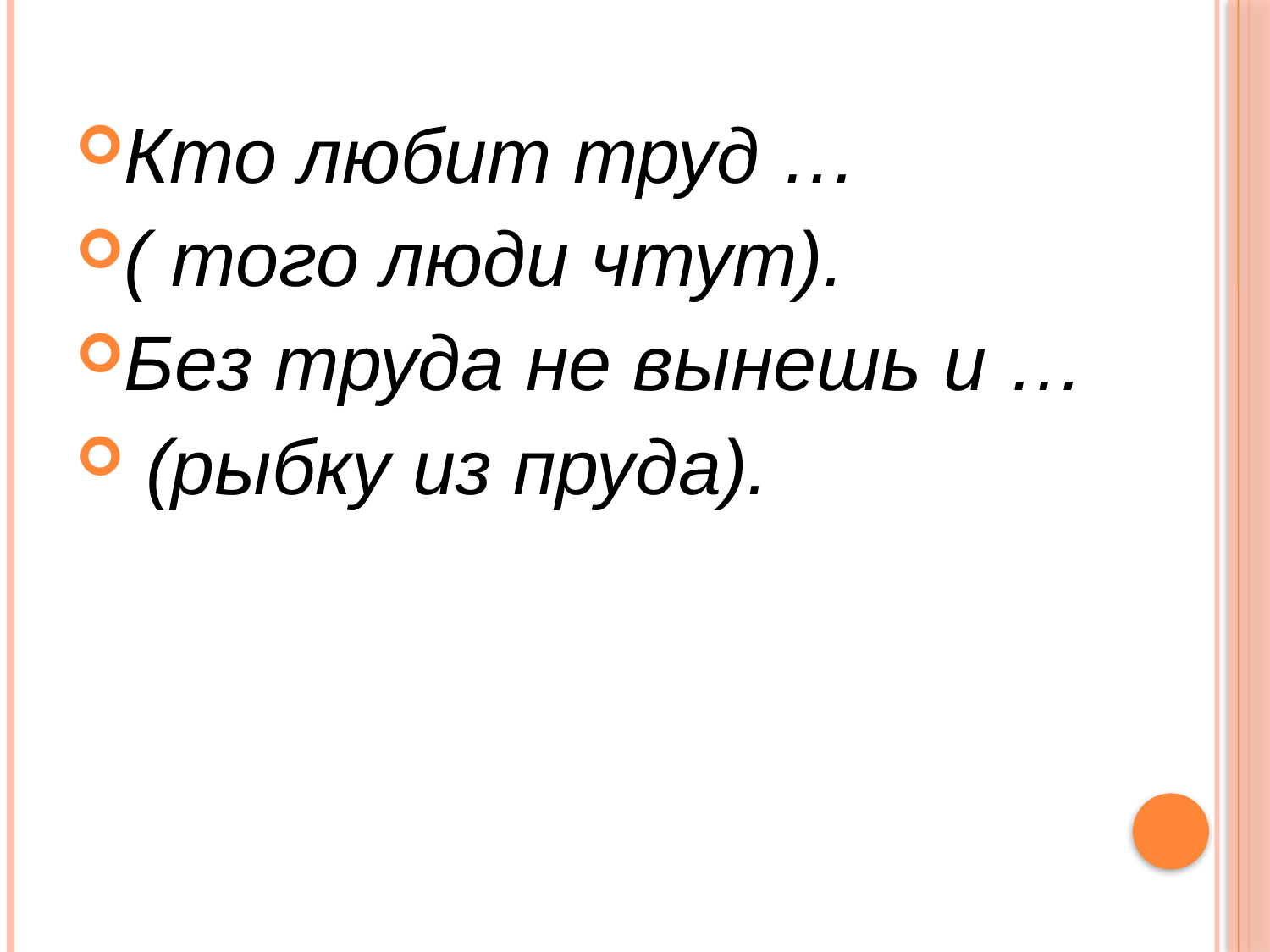

Кто любит труд …
( того люди чтут).
Без труда не вынешь и …
 (рыбку из пруда).